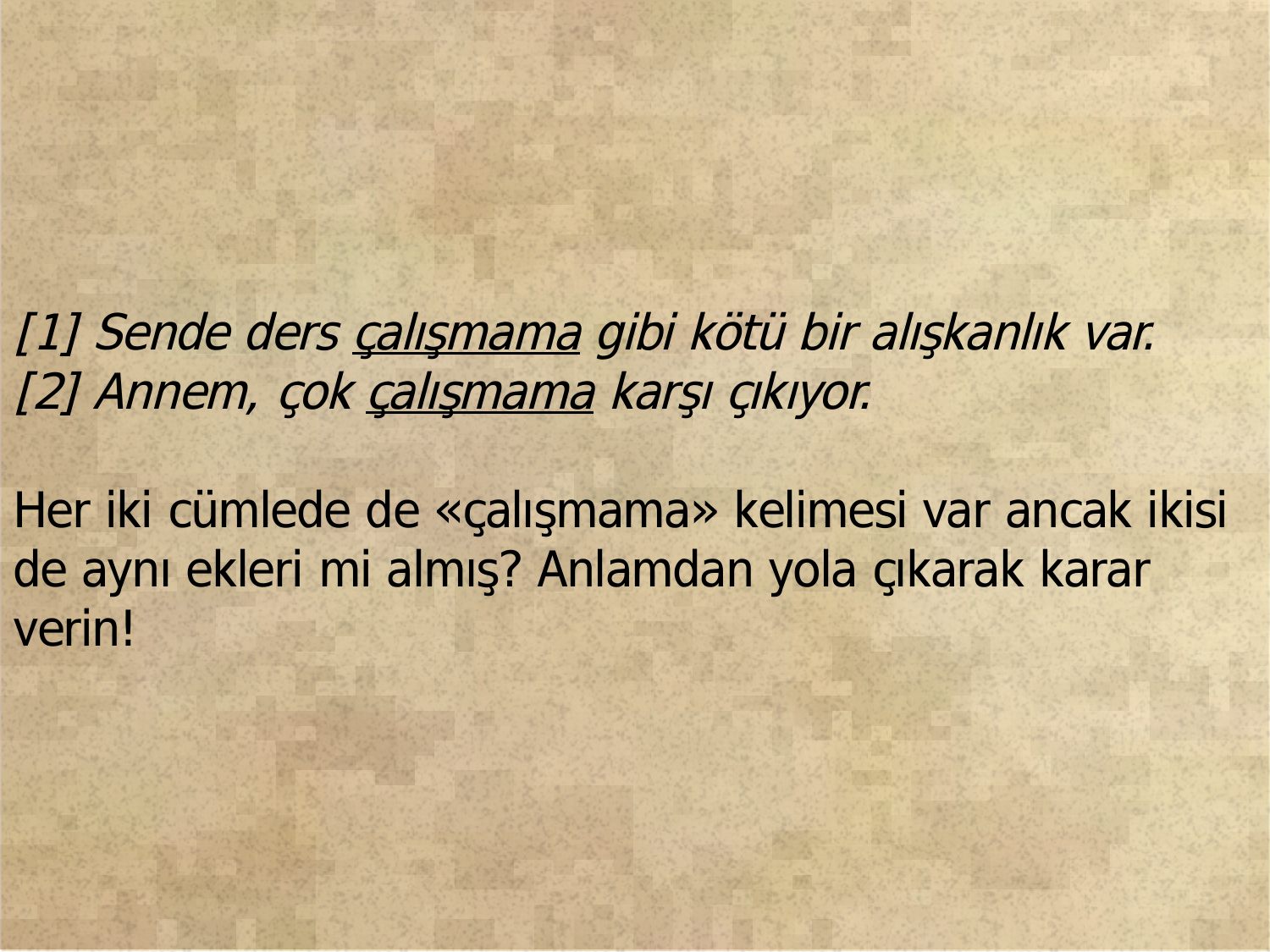

[1] Sende ders çalışmama gibi kötü bir alışkanlık var.
[2] Annem, çok çalışmama karşı çıkıyor.

Her iki cümlede de «çalışmama» kelimesi var ancak ikisi de aynı ekleri mi almış? Anlamdan yola çıkarak karar verin!